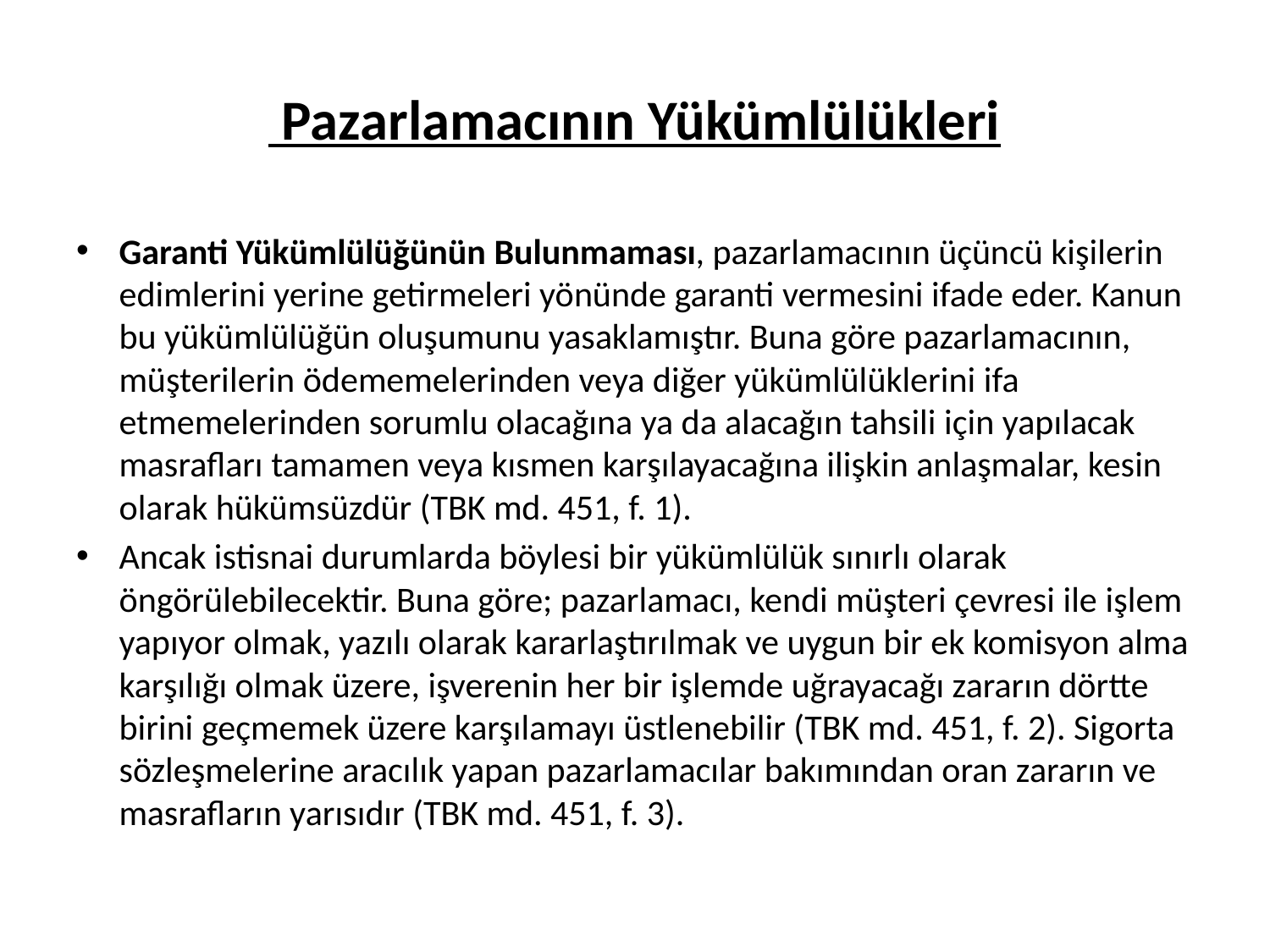

# Pazarlamacının Yükümlülükleri
Garanti Yükümlülüğünün Bulunmaması, pazarlamacının üçüncü kişilerin edimlerini yerine getirmeleri yönünde garanti vermesini ifade eder. Kanun bu yükümlülüğün oluşumunu yasaklamıştır. Buna göre pazarlamacının, müşterilerin ödememelerinden veya diğer yükümlülüklerini ifa etmemelerinden sorumlu olacağına ya da alacağın tahsili için yapılacak masrafları tamamen veya kısmen karşılayacağına ilişkin anlaşmalar, kesin olarak hükümsüzdür (TBK md. 451, f. 1).
Ancak istisnai durumlarda böylesi bir yükümlülük sınırlı olarak öngörülebilecektir. Buna göre; pazarlamacı, kendi müşteri çevresi ile işlem yapıyor olmak, yazılı olarak kararlaştırılmak ve uygun bir ek komisyon alma karşılığı olmak üzere, işverenin her bir işlemde uğrayacağı zararın dörtte birini geçmemek üzere karşılamayı üstlenebilir (TBK md. 451, f. 2). Sigorta sözleşmelerine aracılık yapan pazarlamacılar bakımından oran zararın ve masrafların yarısıdır (TBK md. 451, f. 3).